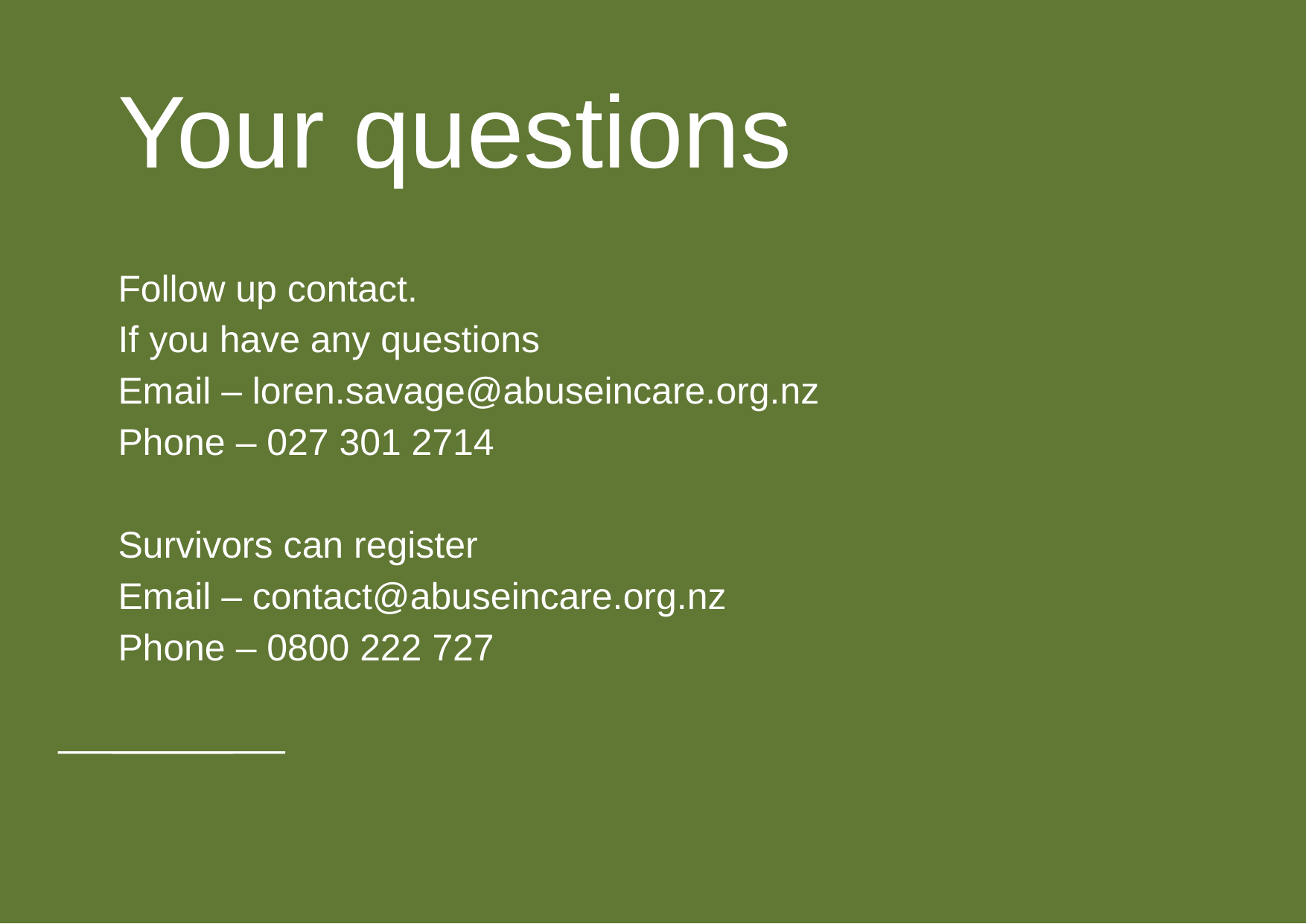

# Your questions
Follow up contact.
If you have any questions
Email – loren.savage@abuseincare.org.nz
Phone – 027 301 2714

Survivors can register
Email – contact@abuseincare.org.nz
Phone – 0800 222 727